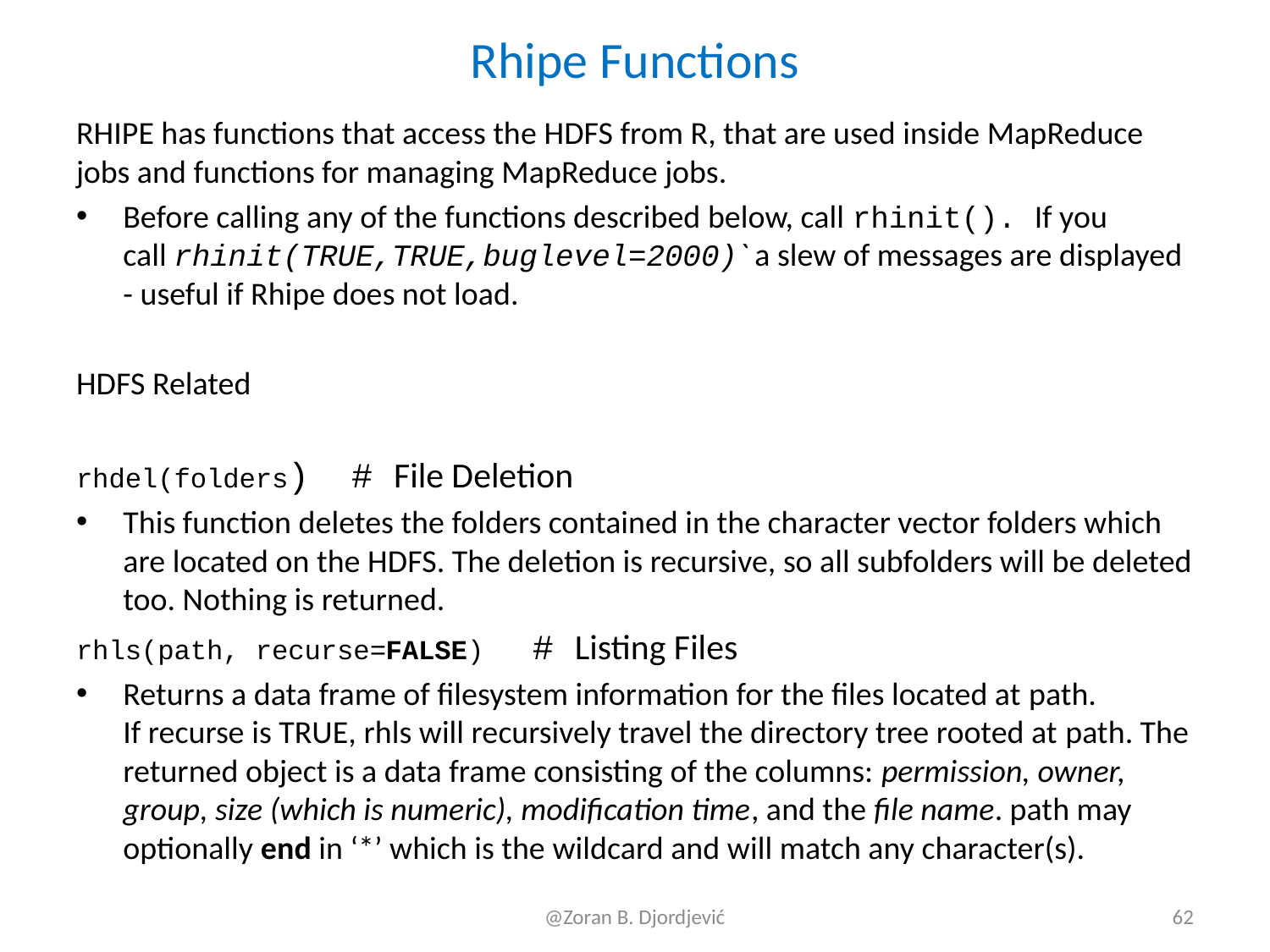

# Rhipe Functions
RHIPE has functions that access the HDFS from R, that are used inside MapReduce jobs and functions for managing MapReduce jobs.
Before calling any of the functions described below, call rhinit(). If you call rhinit(TRUE,TRUE,buglevel=2000)` a slew of messages are displayed - useful if Rhipe does not load.

HDFS Related

rhdel(folders)  # File Deletion
This function deletes the folders contained in the character vector folders which are located on the HDFS. The deletion is recursive, so all subfolders will be deleted too. Nothing is returned.
rhls(path, recurse=FALSE)   # Listing Files
Returns a data frame of filesystem information for the files located at path. If recurse is TRUE, rhls will recursively travel the directory tree rooted at path. The returned object is a data frame consisting of the columns: permission, owner, group, size (which is numeric), modification time, and the file name. path may optionally end in ‘*’ which is the wildcard and will match any character(s).

@Zoran B. Djordjević
62